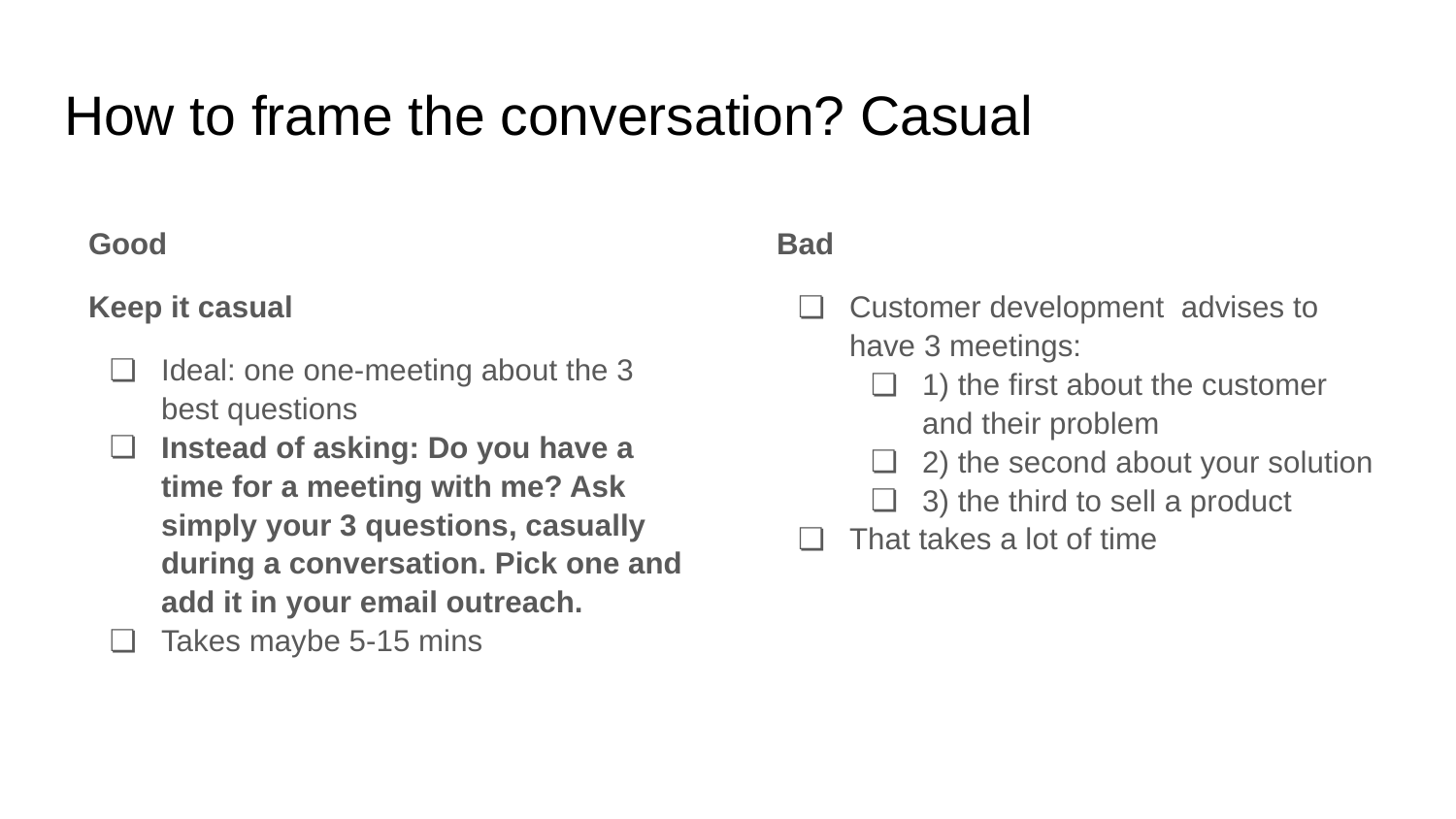

# How to frame the conversation? Casual
Good
Keep it casual
Ideal: one one-meeting about the 3 best questions
Instead of asking: Do you have a time for a meeting with me? Ask simply your 3 questions, casually during a conversation. Pick one and add it in your email outreach.
Takes maybe 5-15 mins
Bad
Customer development  advises to have 3 meetings:
1) the first about the customer and their problem
2) the second about your solution
3) the third to sell a product
That takes a lot of time